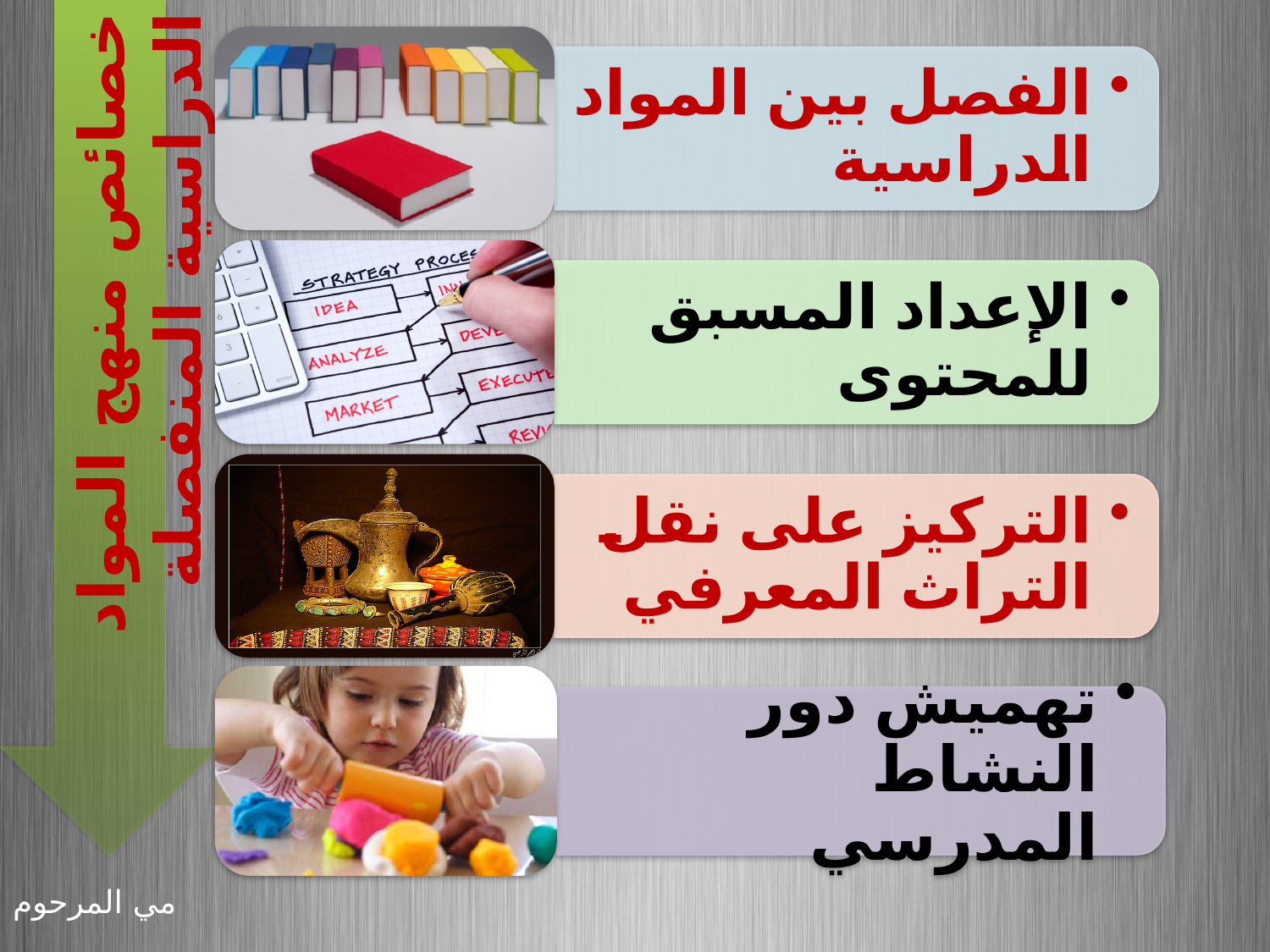

الفصل بين المواد الدراسية

الإعداد المسبق للمحتوى

التركيز على نقل التراث المعرفي

خصائص منهج المواد الدراسية المنفصلة

تهميش دور النشاط المدرسي

مي المرحوم